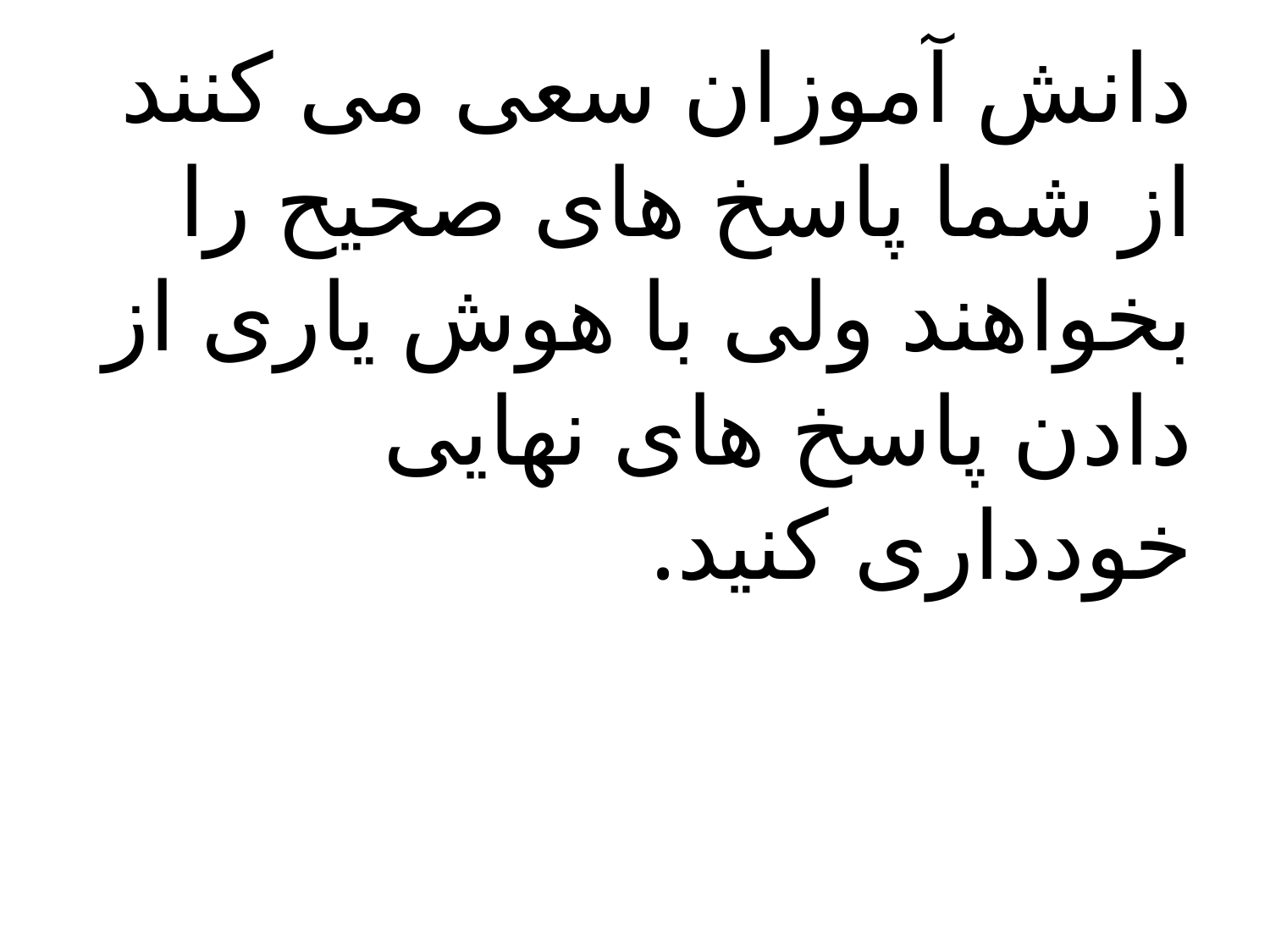

دانش آموزان سعی می کنند از شما پاسخ های صحیح را بخواهند ولی با هوش یاری از دادن پاسخ های نهایی خودداری کنید.